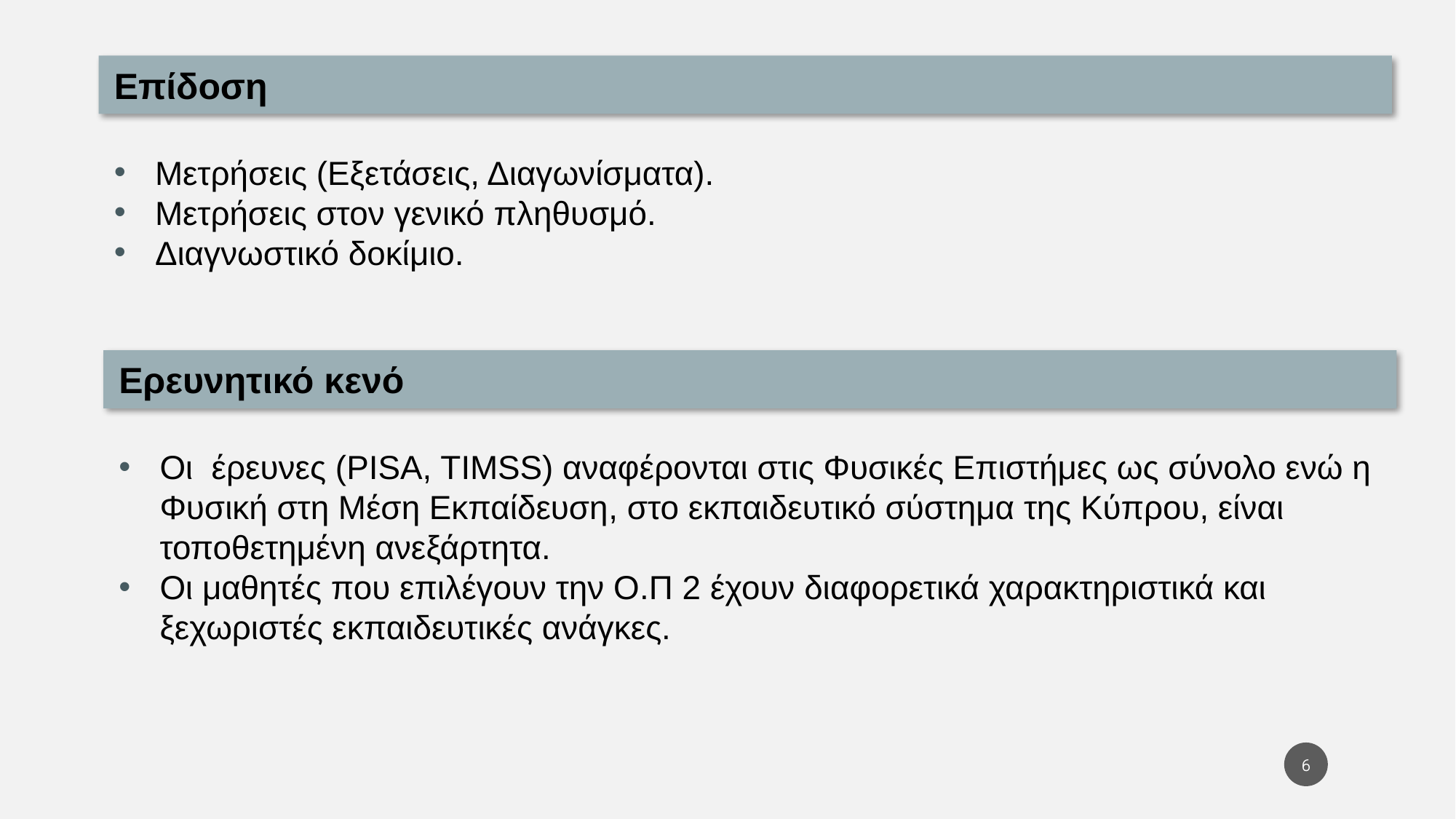

Επίδοση

Μετρήσεις (Εξετάσεις, Διαγωνίσματα).
Μετρήσεις στον γενικό πληθυσμό.
Διαγνωστικό δοκίμιο.

Ερευνητικό κενό

Οι  έρευνες (PISA, TIMSS) αναφέρονται στις Φυσικές Επιστήμες ως σύνολο ενώ η Φυσική στη Μέση Εκπαίδευση, στο εκπαιδευτικό σύστημα της Κύπρου, είναι τοποθετημένη ανεξάρτητα.
Οι μαθητές που επιλέγουν την Ο.Π 2 έχουν διαφορετικά χαρακτηριστικά και ξεχωριστές εκπαιδευτικές ανάγκες.

6